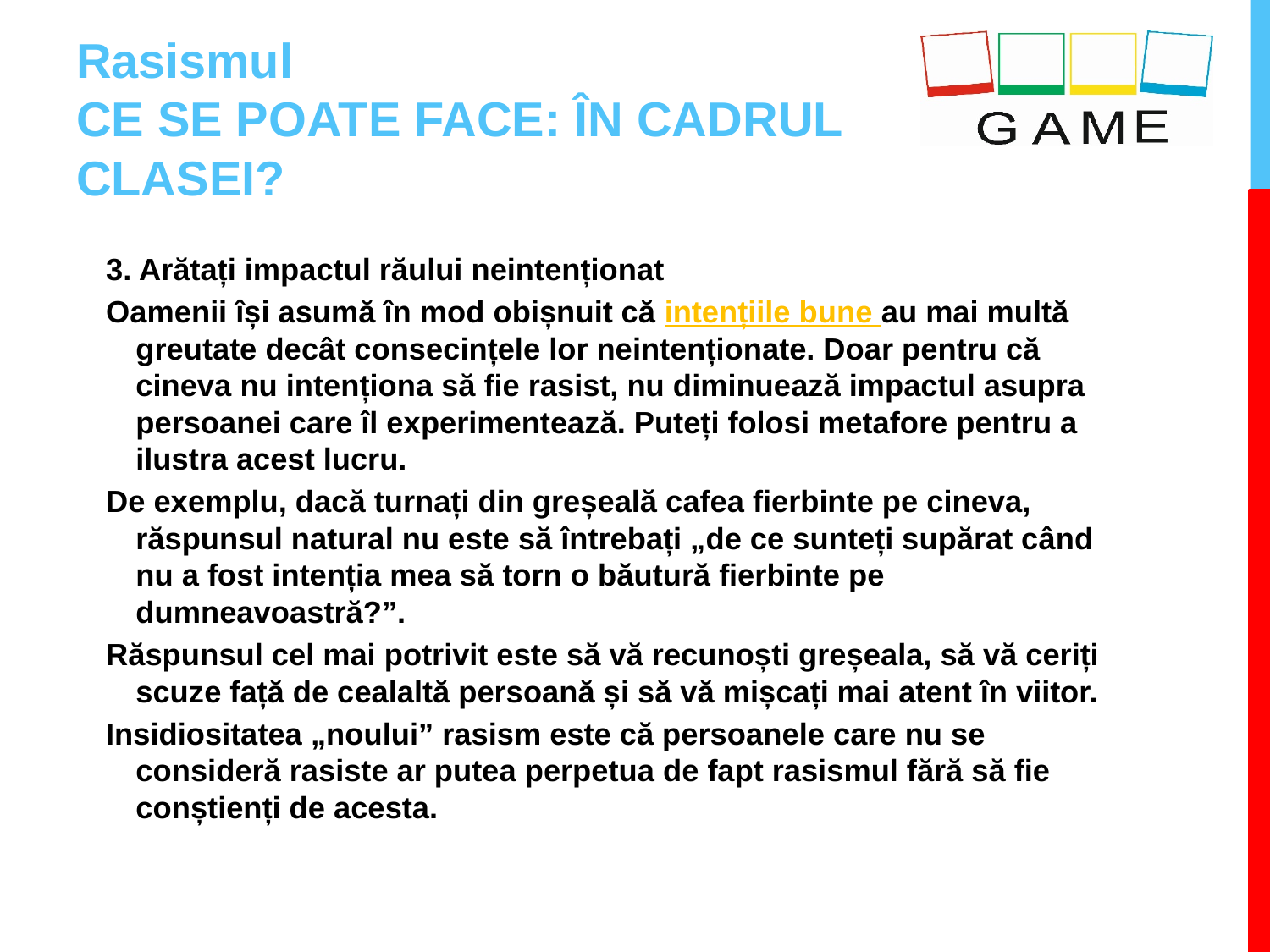

# Rasismul CE SE POATE FACE: ÎN CADRUL CLASEI?
3. Arătați impactul răului neintenționat
Oamenii își asumă în mod obișnuit că intențiile bune au mai multă greutate decât consecințele lor neintenționate. Doar pentru că cineva nu intenționa să fie rasist, nu diminuează impactul asupra persoanei care îl experimentează. Puteți folosi metafore pentru a ilustra acest lucru.
De exemplu, dacă turnați din greșeală cafea fierbinte pe cineva, răspunsul natural nu este să întrebați „de ce sunteți supărat când nu a fost intenția mea să torn o băutură fierbinte pe dumneavoastră?”.
Răspunsul cel mai potrivit este să vă recunoști greșeala, să vă ceriți scuze față de cealaltă persoană și să vă mișcați mai atent în viitor.
Insidiositatea „noului” rasism este că persoanele care nu se consideră rasiste ar putea perpetua de fapt rasismul fără să fie conștienți de acesta.